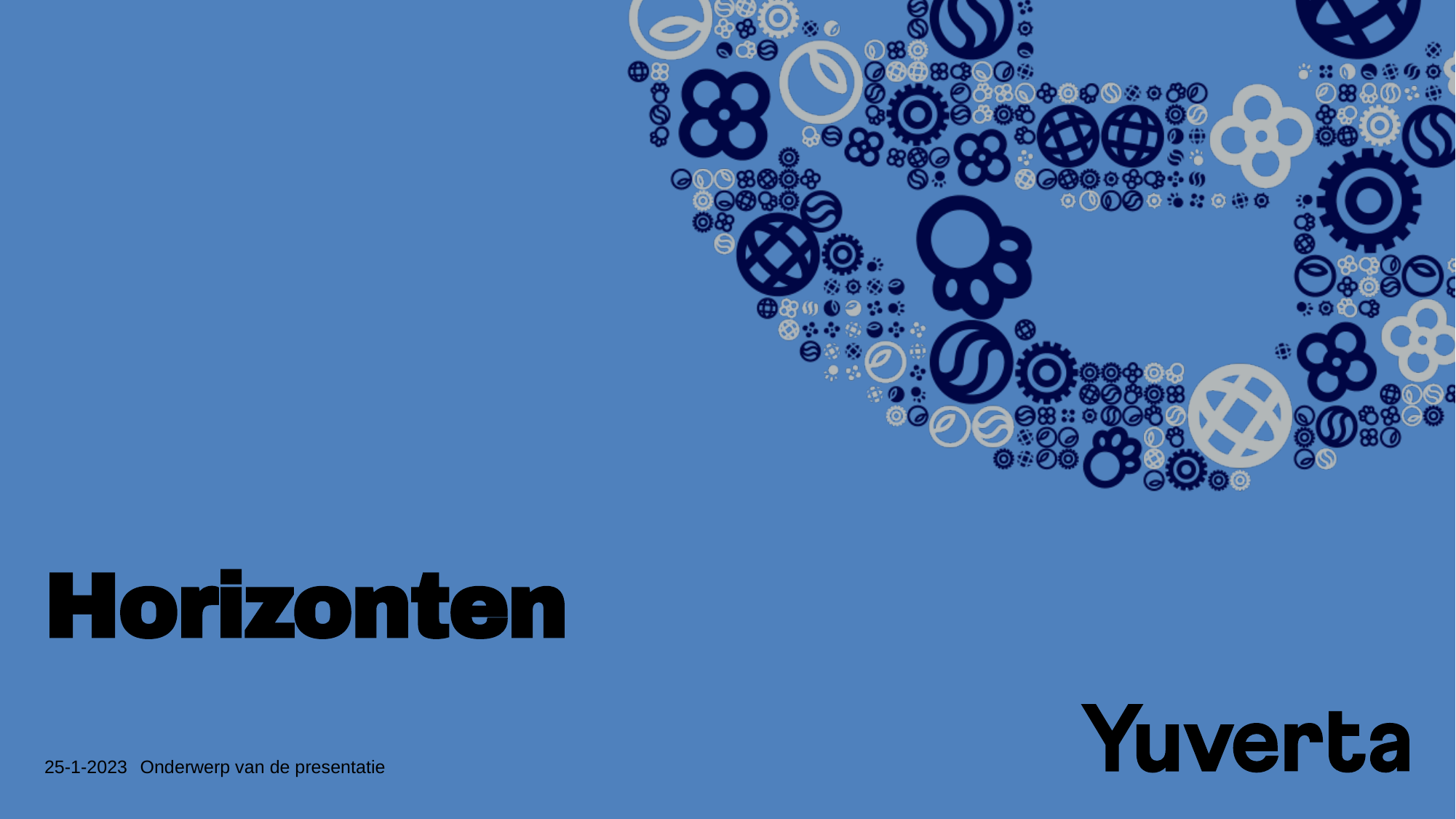

# Horizonten
25-1-2023
Onderwerp van de presentatie
1